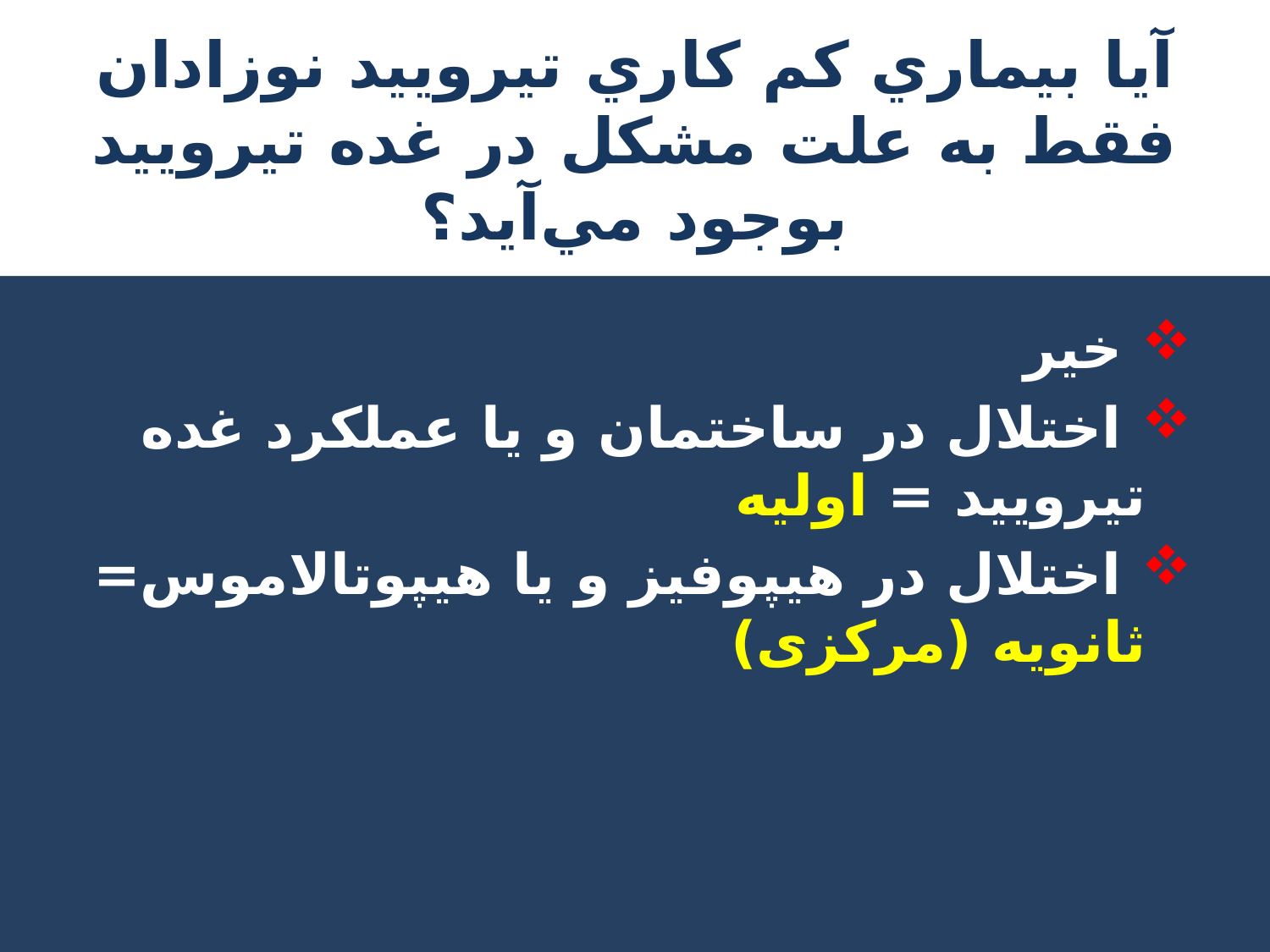

# آيا بيماري كم كاري تيروييد نوزادان فقط به علت مشكل در غده تيروييد بوجود مي‌آيد؟
 خیر
 اختلال در ساختمان و يا عملكرد غده تيروييد = اولیه
 اختلال در هیپوفیز و یا هیپوتالاموس= ثانویه (مرکزی)